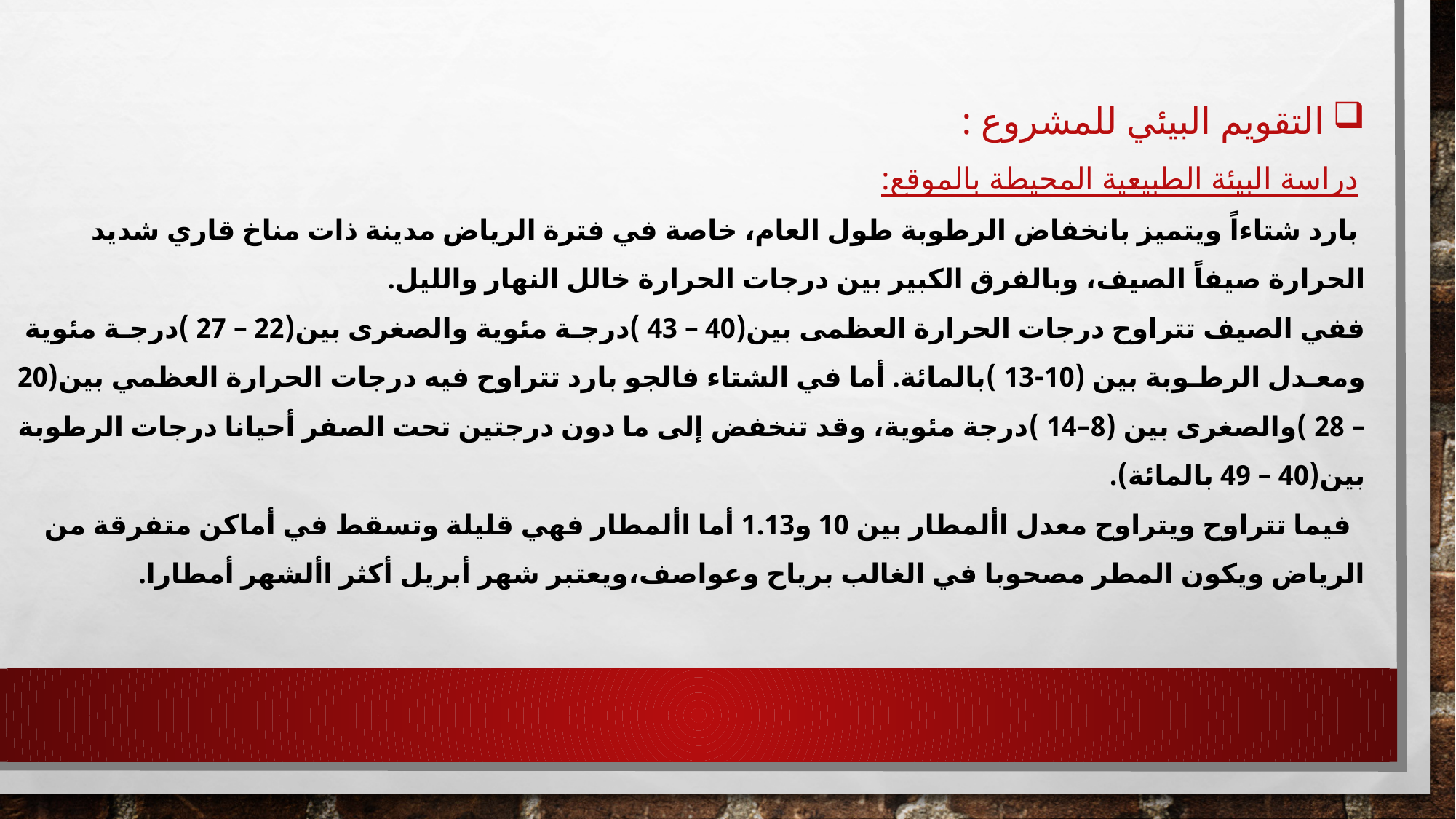

التقويم البيئي للمشروع :
 دراسة البيئة الطبيعية المحيطة بالموقع:
 بارد شتاءاً ويتميز بانخفاض الرطوبة طول العام، خاصة في فترة الرياض مدينة ذات مناخ قاري شديد الحرارة صيفاً الصيف، وبالفرق الكبير بين درجات الحرارة خالل النهار والليل.
ففي الصيف تتراوح درجات الحرارة العظمى بين(40 – 43 )درجـة مئوية والصغرى بين(22 – 27 )درجـة مئوية ومعـدل الرطـوبة بين (10-13 )بالمائة. أما في الشتاء فالجو بارد تتراوح فيه درجات الحرارة العظمي بين(20 – 28 )والصغرى بين (8–14 )درجة مئوية، وقد تنخفض إلى ما دون درجتين تحت الصفر أحيانا درجات الرطوبة بين(40 – 49 بالمائة).
  فيما تتراوح ويتراوح معدل األمطار بين 10 و1.13 أما األمطار فهي قليلة وتسقط في أماكن متفرقة من الرياض ويكون المطر مصحوبا في الغالب برياح وعواصف،ويعتبر شهر أبريل أكثر األشهر أمطارا.